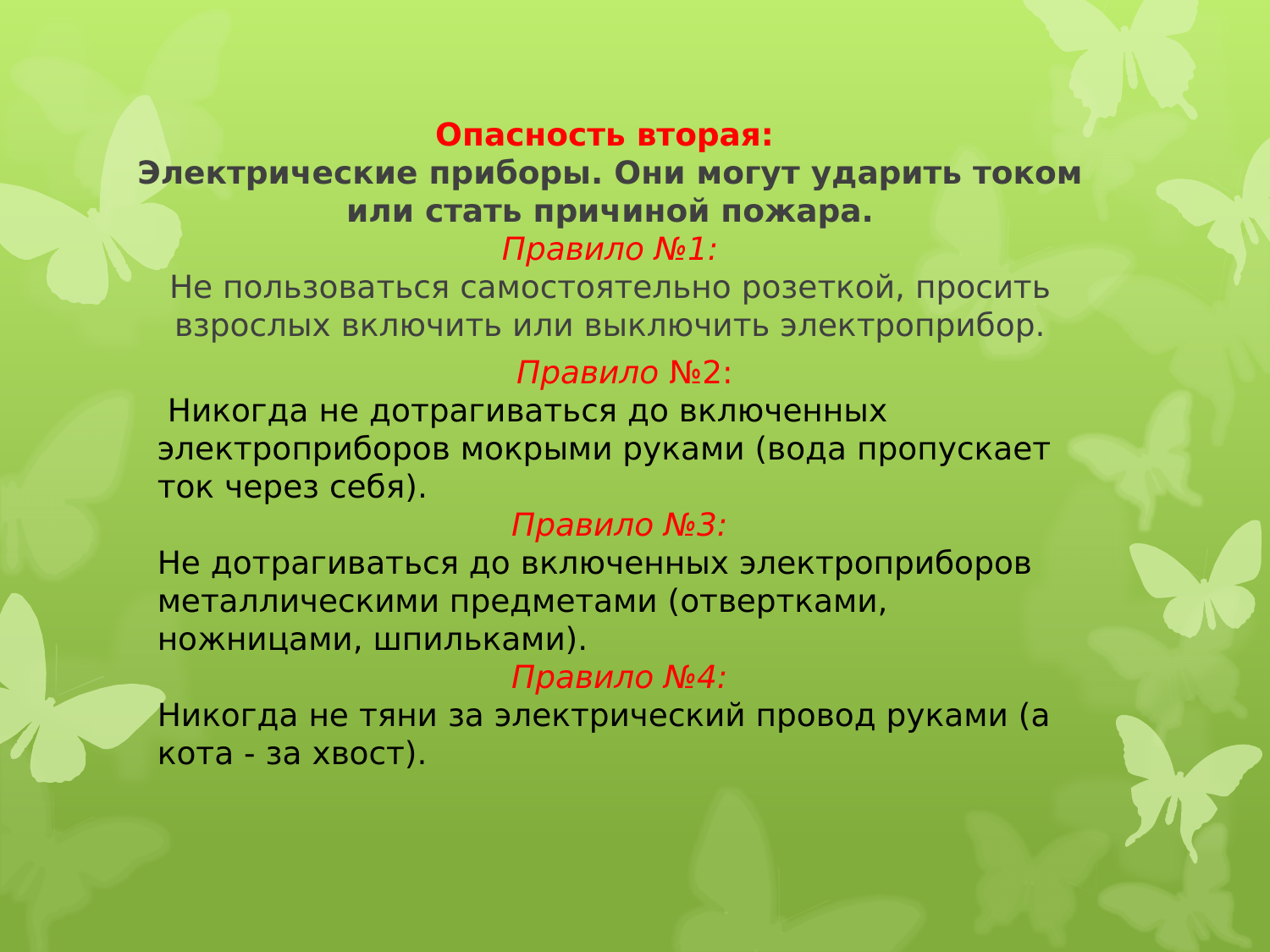

# Опасность вторая: Электрические приборы. Они могут ударить током или стать причиной пожара. Правило №1: Не пользоваться самостоятельно розеткой, просить взрослых включить или выключить электроприбор.
Правило №2:
 Никогда не дотрагиваться до включенных электроприборов мокрыми руками (вода пропускает ток через себя).
Правило №3:
Не дотрагиваться до включенных электроприборов металлическими предметами (отвертками, ножницами, шпильками).
Правило №4:
Никогда не тяни за электрический провод руками (а кота - за хвост).